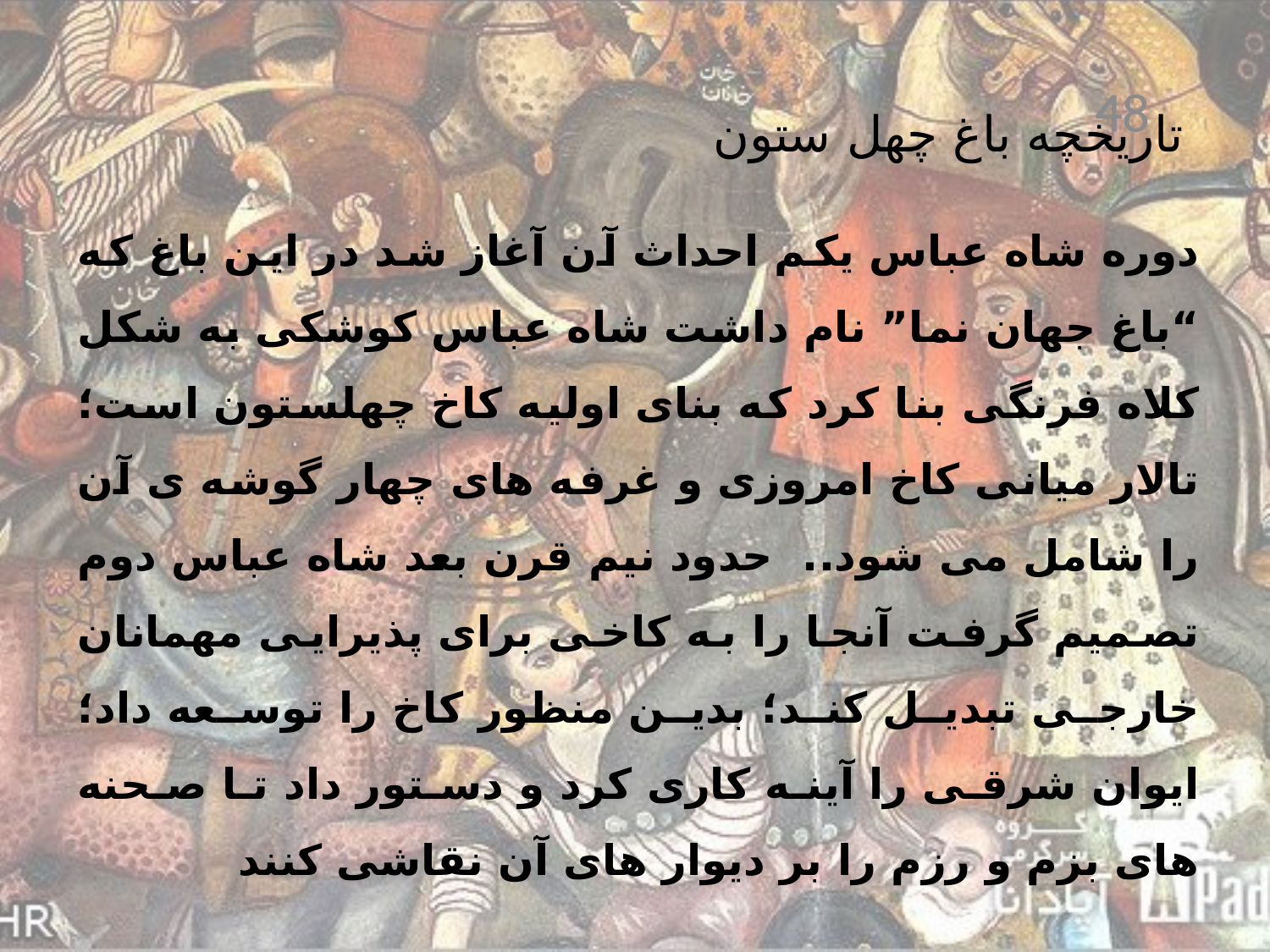

48
تاریخچه باغ چهل ستون
دوره شاه عباس یکم احداث آن آغاز شد در این باغ که “باغ جهان نما” نام داشت شاه عباس کوشکی به شکل کلاه فرنگی بنا کرد که بنای اولیه کاخ چهلستون است؛ تالار میانی کاخ امروزی و غرفه های چهار گوشه ی آن را شامل می شود..  حدود نیم قرن بعد شاه عباس دوم تصمیم گرفت آنجا را به کاخی برای پذیرایی مهمانان خارجی تبدیل کند؛ بدین منظور کاخ را توسعه داد؛ ایوان شرقی را آینه کاری کرد و دستور داد تا صحنه های بزم و رزم را بر دیوار های آن نقاشی کنند